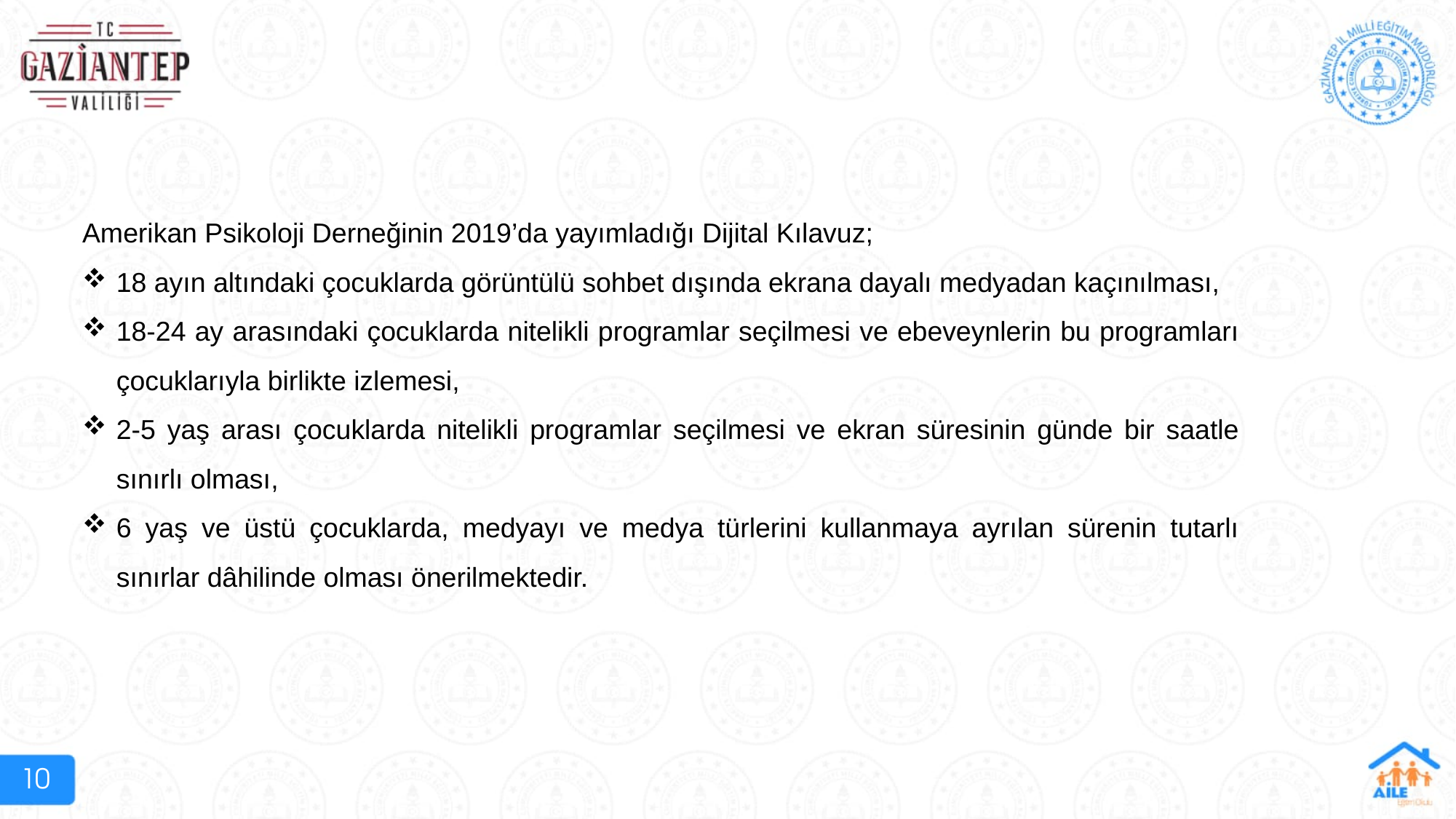

Amerikan Psikoloji Derneğinin 2019’da yayımladığı Dijital Kılavuz;
18 ayın altındaki çocuklarda görüntülü sohbet dışında ekrana dayalı medyadan kaçınılması,
18-24 ay arasındaki çocuklarda nitelikli programlar seçilmesi ve ebeveynlerin bu programları çocuklarıyla birlikte izlemesi,
2-5 yaş arası çocuklarda nitelikli programlar seçilmesi ve ekran süresinin günde bir saatle sınırlı olması,
6 yaş ve üstü çocuklarda, medyayı ve medya türlerini kullanmaya ayrılan sürenin tutarlı sınırlar dâhilinde olması önerilmektedir.
10